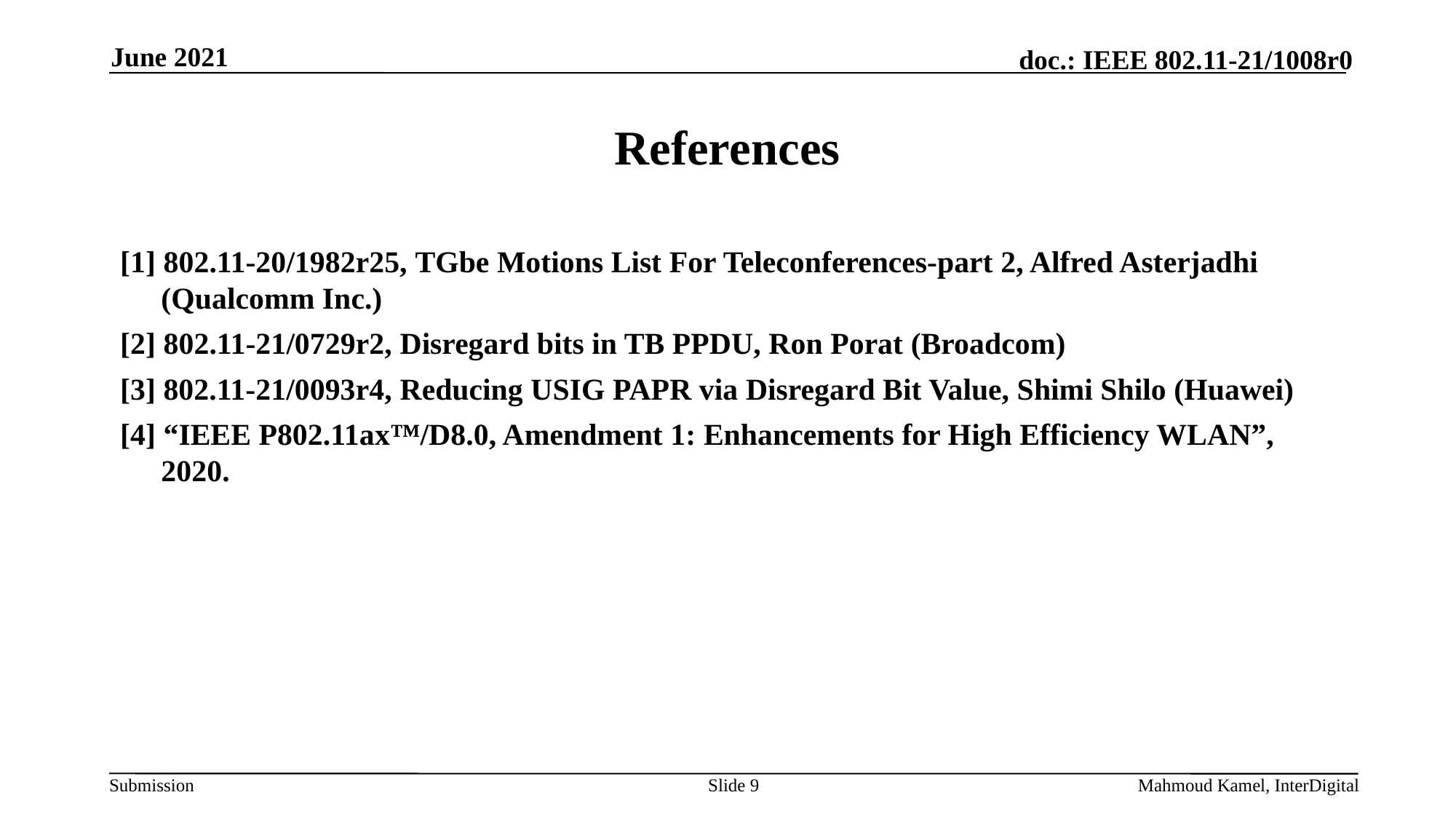

June 2021
# References
[1] 802.11-20/1982r25, TGbe Motions List For Teleconferences-part 2, Alfred Asterjadhi (Qualcomm Inc.)
[2] 802.11-21/0729r2, Disregard bits in TB PPDU, Ron Porat (Broadcom)
[3] 802.11-21/0093r4, Reducing USIG PAPR via Disregard Bit Value, Shimi Shilo (Huawei)
[4] “IEEE P802.11ax™/D8.0, Amendment 1: Enhancements for High Efficiency WLAN”, 2020.

Slide 9
Mahmoud Kamel, InterDigital